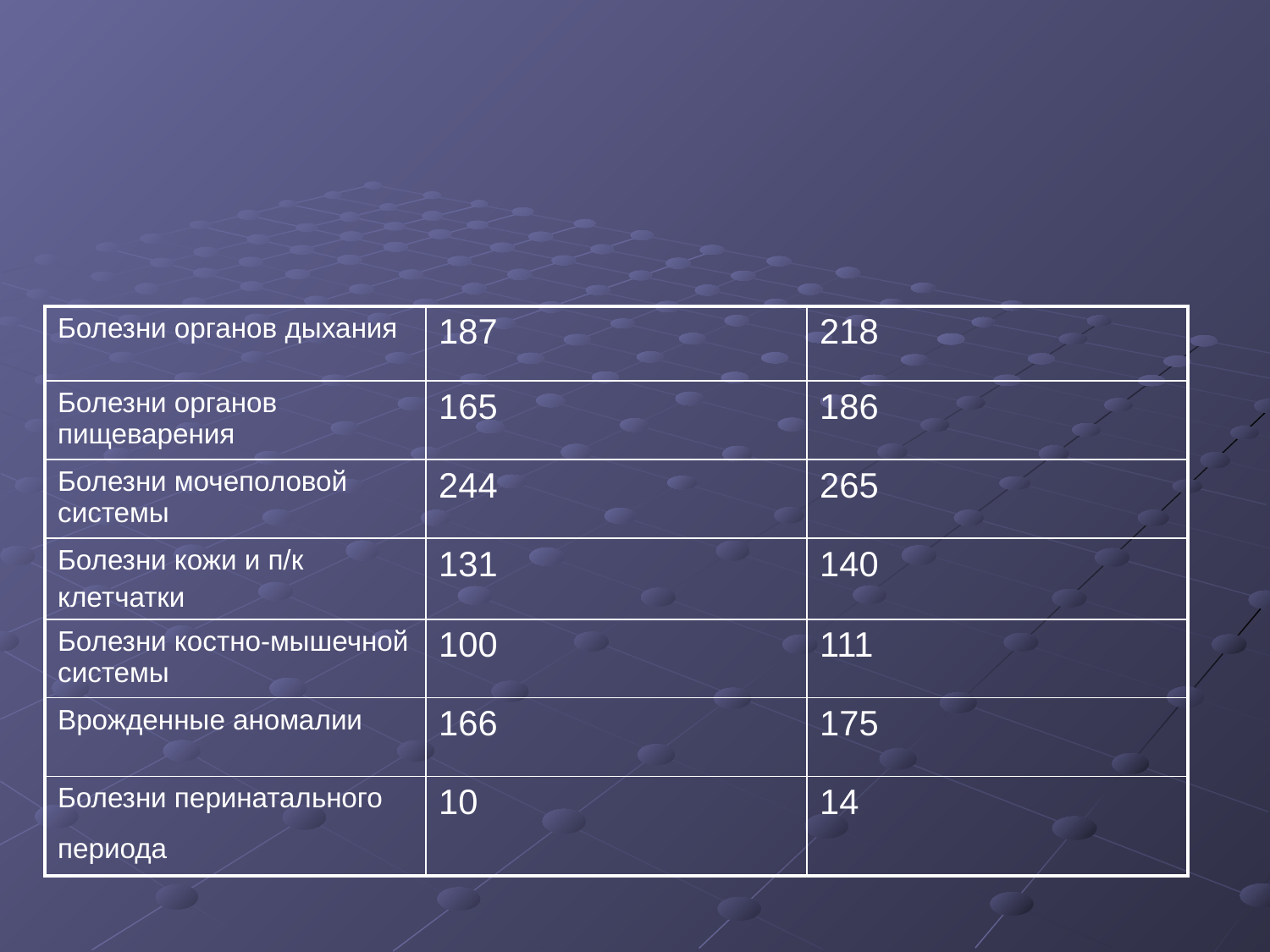

#
| Болезни органов дыхания | 187 | 218 |
| --- | --- | --- |
| Болезни органов пищеварения | 165 | 186 |
| Болезни мочеполовой системы | 244 | 265 |
| Болезни кожи и п/к клетчатки | 131 | 140 |
| Болезни костно-мышечной системы | 100 | 111 |
| Врожденные аномалии | 166 | 175 |
| Болезни перинатального периода | 10 | 14 |